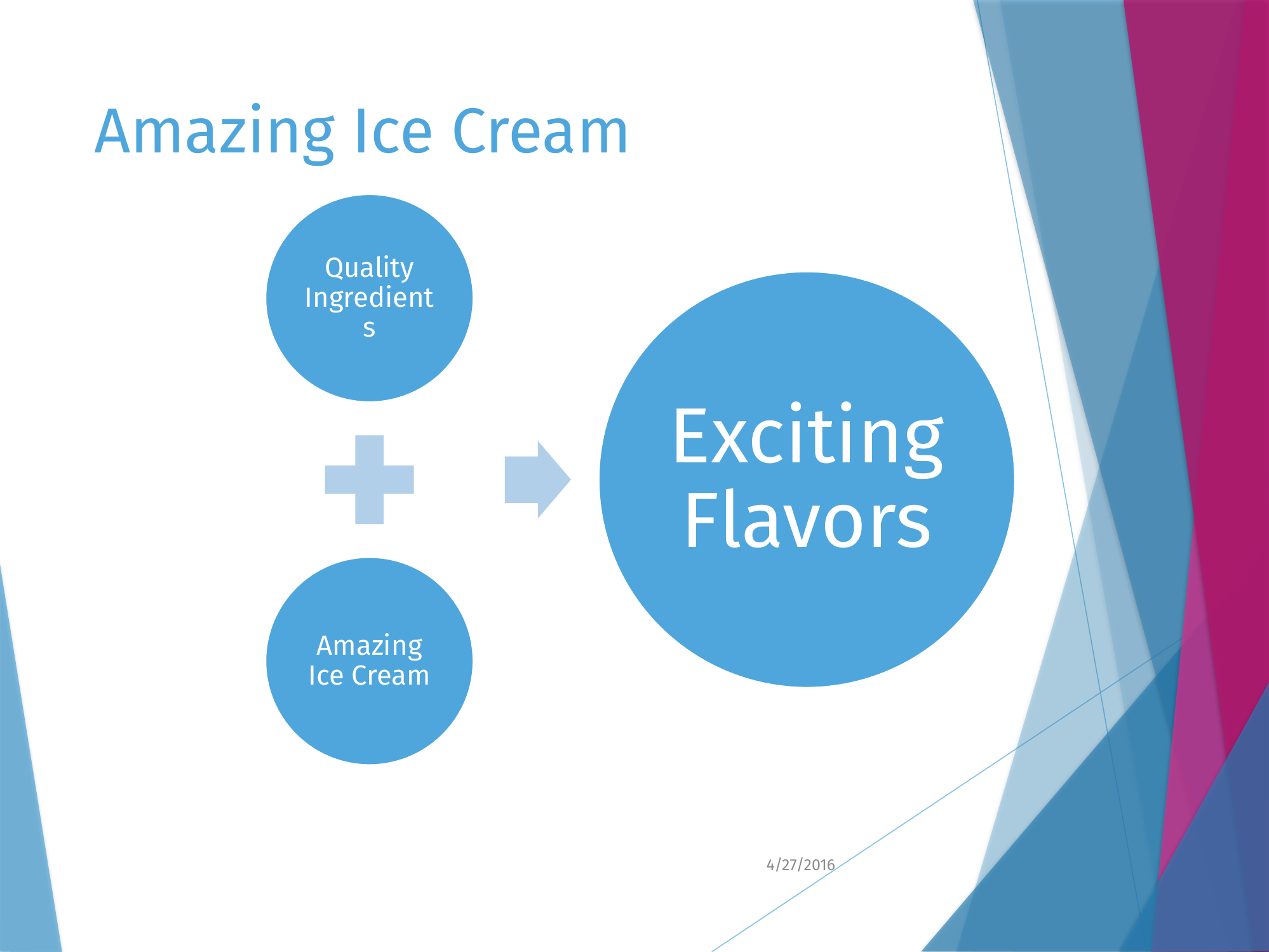

# Amazing Ice Cream
Quality Ingredients

Amazing Ice Cream

Exciting Flavors
4/27/2016